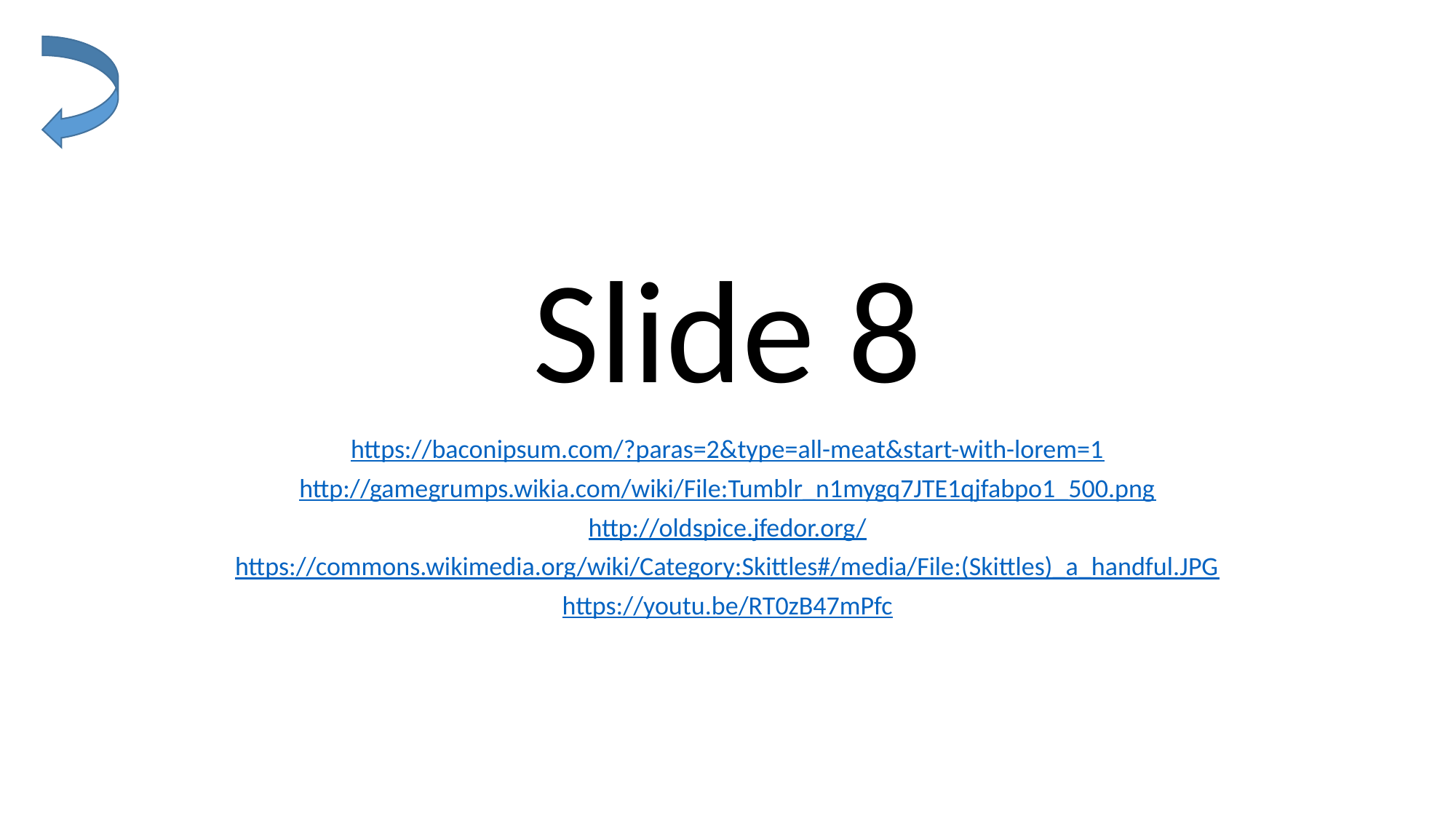

# Slide 8
https://baconipsum.com/?paras=2&type=all-meat&start-with-lorem=1
http://gamegrumps.wikia.com/wiki/File:Tumblr_n1mygq7JTE1qjfabpo1_500.png
http://oldspice.jfedor.org/
https://commons.wikimedia.org/wiki/Category:Skittles#/media/File:(Skittles)_a_handful.JPG
https://youtu.be/RT0zB47mPfc